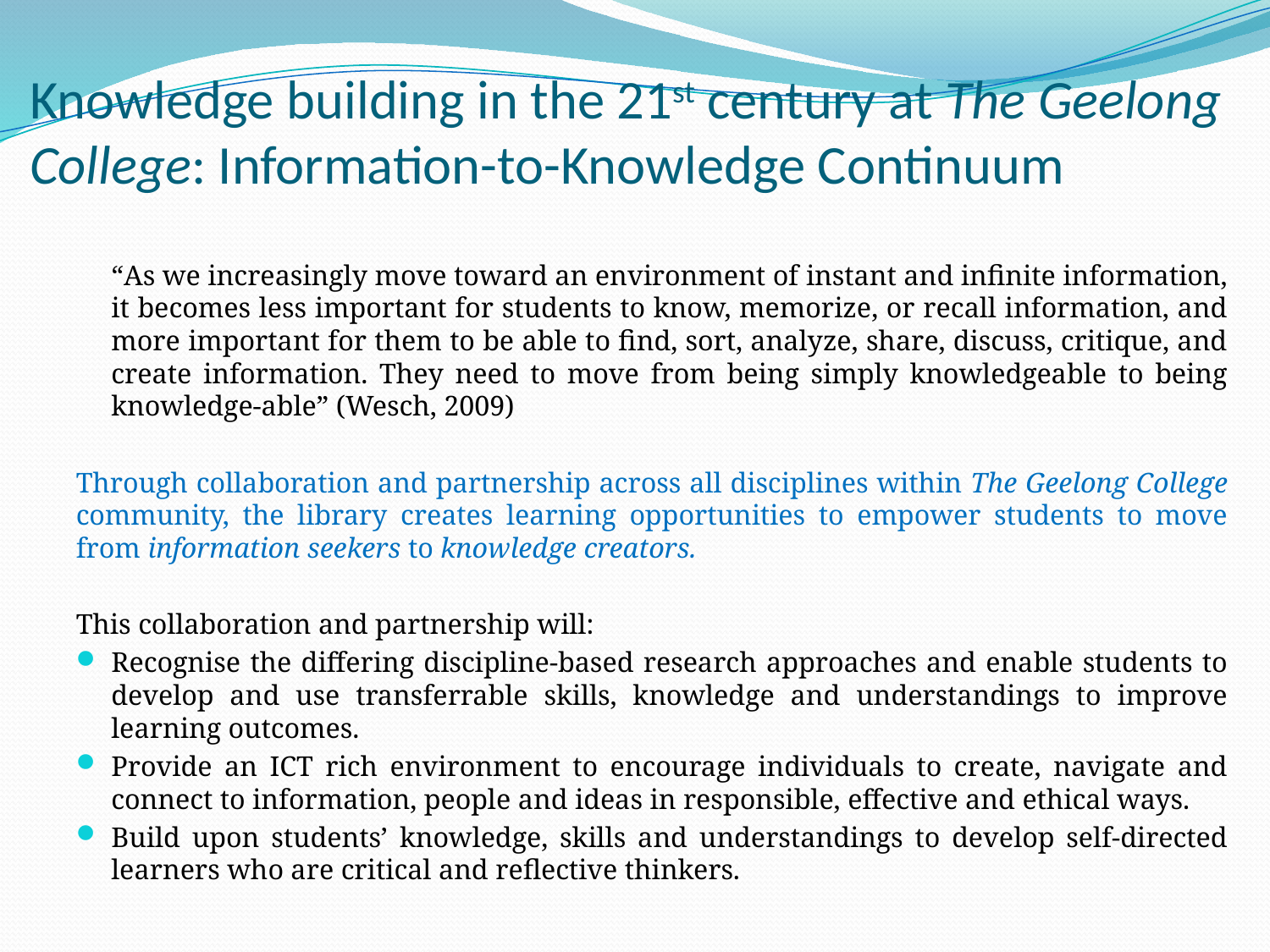

# Knowledge building in the 21st century at The Geelong College: Information-to-Knowledge Continuum

	“As we increasingly move toward an environment of instant and infinite information, it becomes less important for students to know, memorize, or recall information, and more important for them to be able to find, sort, analyze, share, discuss, critique, and create information. They need to move from being simply knowledgeable to being knowledge-able” (Wesch, 2009)

Through collaboration and partnership across all disciplines within The Geelong College community, the library creates learning opportunities to empower students to move from information seekers to knowledge creators.

This collaboration and partnership will:
Recognise the differing discipline-based research approaches and enable students to develop and use transferrable skills, knowledge and understandings to improve learning outcomes.
Provide an ICT rich environment to encourage individuals to create, navigate and connect to information, people and ideas in responsible, effective and ethical ways.
Build upon students’ knowledge, skills and understandings to develop self-directed learners who are critical and reflective thinkers.